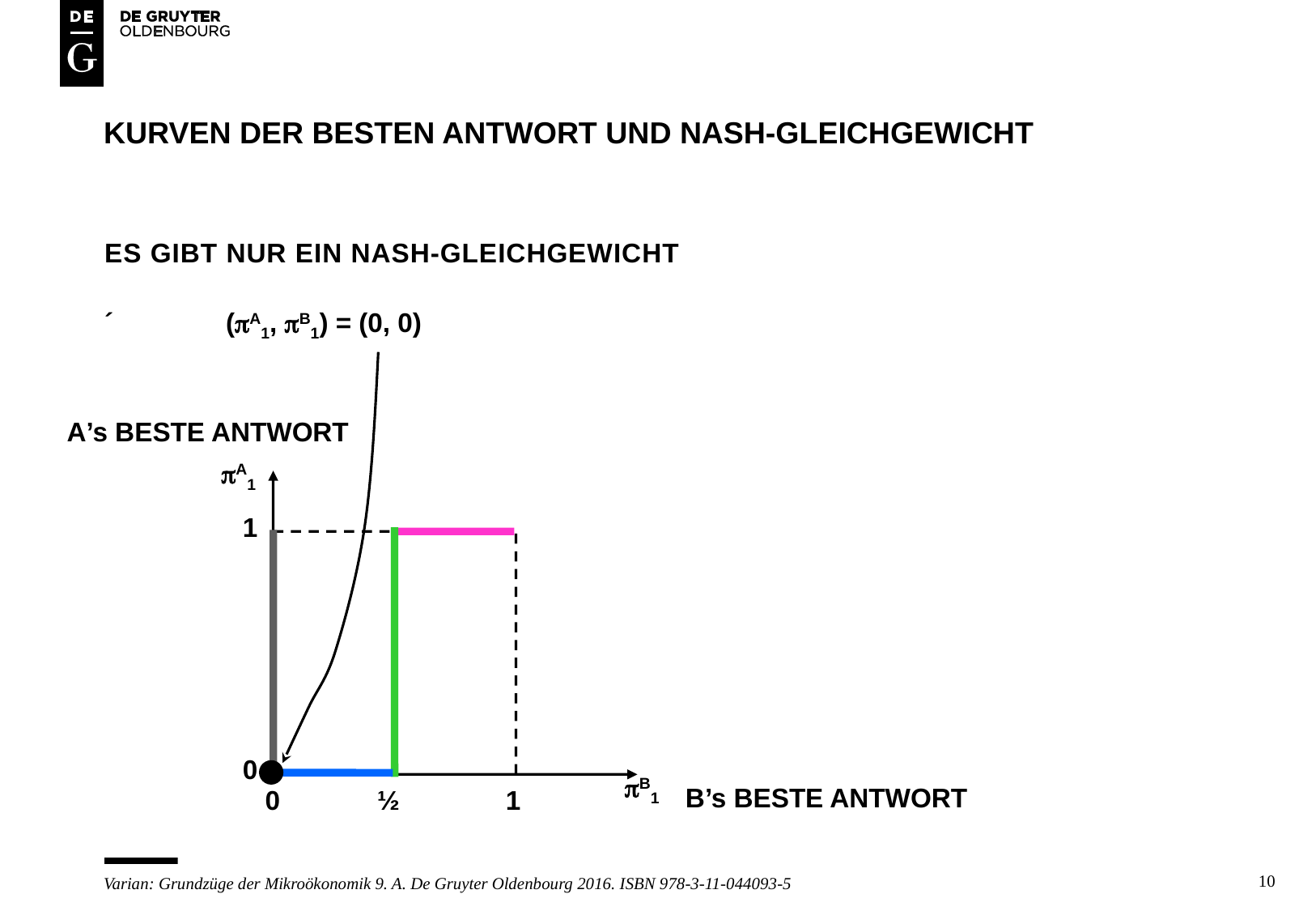

# KURVEN DER BESTEN ANTWORT UND NASH-GLEICHGEWICHT

ES GIBT NUR EIN NASH-GLEICHGEWICHT
´	(πA1, πB1) = (0, 0)

A’s BESTE ANTWORT
πA1

1

0
πB1

B’s BESTE ANTWORT
0
½
1

10
Varian: Grundzüge der Mikroökonomik 9. A. De Gruyter Oldenbourg 2016. ISBN 978-3-11-044093-5